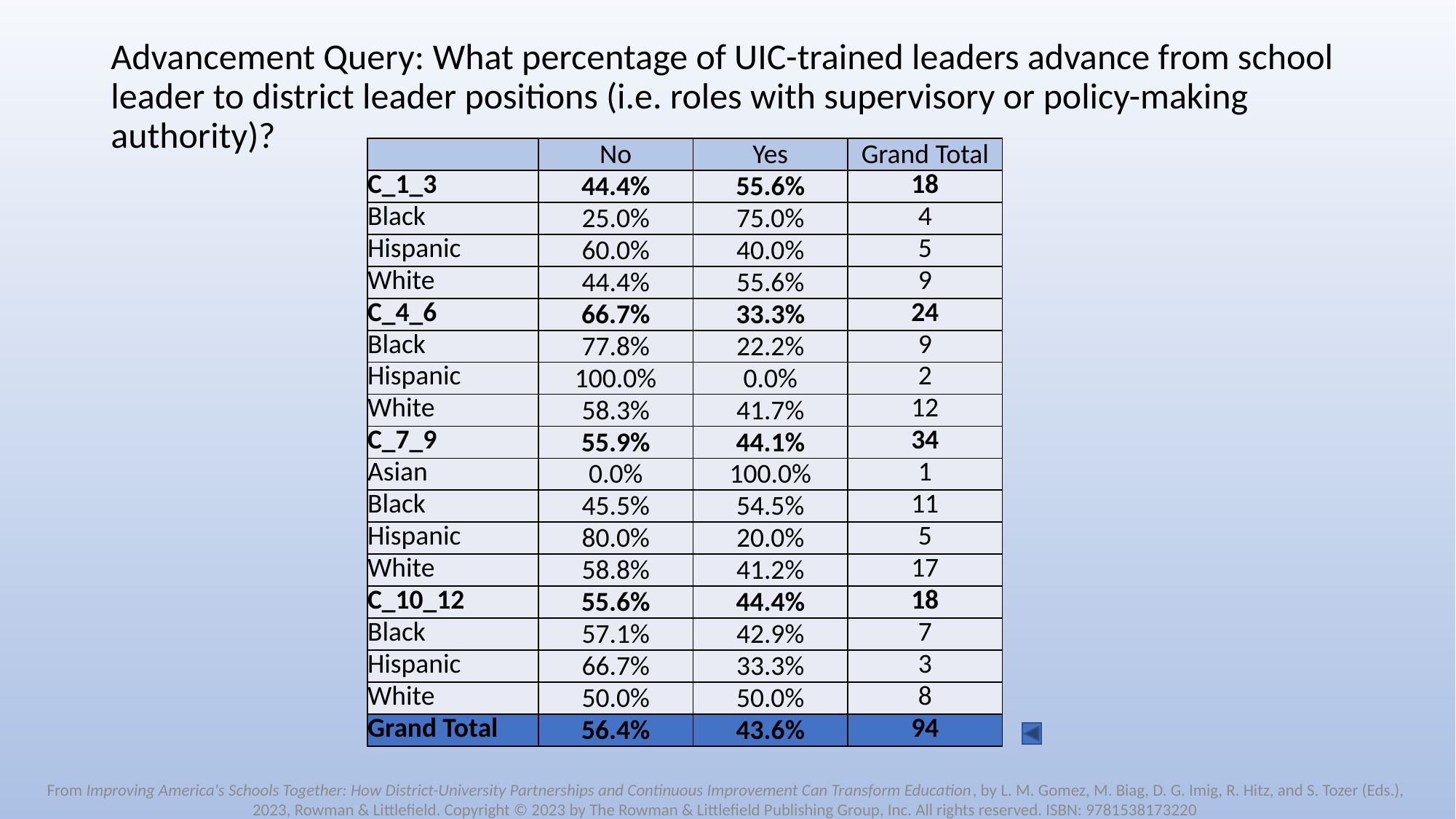

# Advancement Query: What percentage of UIC-trained leaders advance from school leader to district leader positions (i.e. roles with supervisory or policy-making authority)?
|  | No | Yes | Grand Total |
| --- | --- | --- | --- |
| C\_1\_3 | 44.4% | 55.6% | 18 |
| Black | 25.0% | 75.0% | 4 |
| Hispanic | 60.0% | 40.0% | 5 |
| White | 44.4% | 55.6% | 9 |
| C\_4\_6 | 66.7% | 33.3% | 24 |
| Black | 77.8% | 22.2% | 9 |
| Hispanic | 100.0% | 0.0% | 2 |
| White | 58.3% | 41.7% | 12 |
| C\_7\_9 | 55.9% | 44.1% | 34 |
| Asian | 0.0% | 100.0% | 1 |
| Black | 45.5% | 54.5% | 11 |
| Hispanic | 80.0% | 20.0% | 5 |
| White | 58.8% | 41.2% | 17 |
| C\_10\_12 | 55.6% | 44.4% | 18 |
| Black | 57.1% | 42.9% | 7 |
| Hispanic | 66.7% | 33.3% | 3 |
| White | 50.0% | 50.0% | 8 |
| Grand Total | 56.4% | 43.6% | 94 |

From Improving America's Schools Together: How District-University Partnerships and Continuous Improvement Can Transform Education, by L. M. Gomez, M. Biag, D. G. Imig, R. Hitz, and S. Tozer (Eds.), 2023, Rowman & Littlefield. Copyright © 2023 by The Rowman & Littlefield Publishing Group, Inc. All rights reserved. ISBN: 9781538173220